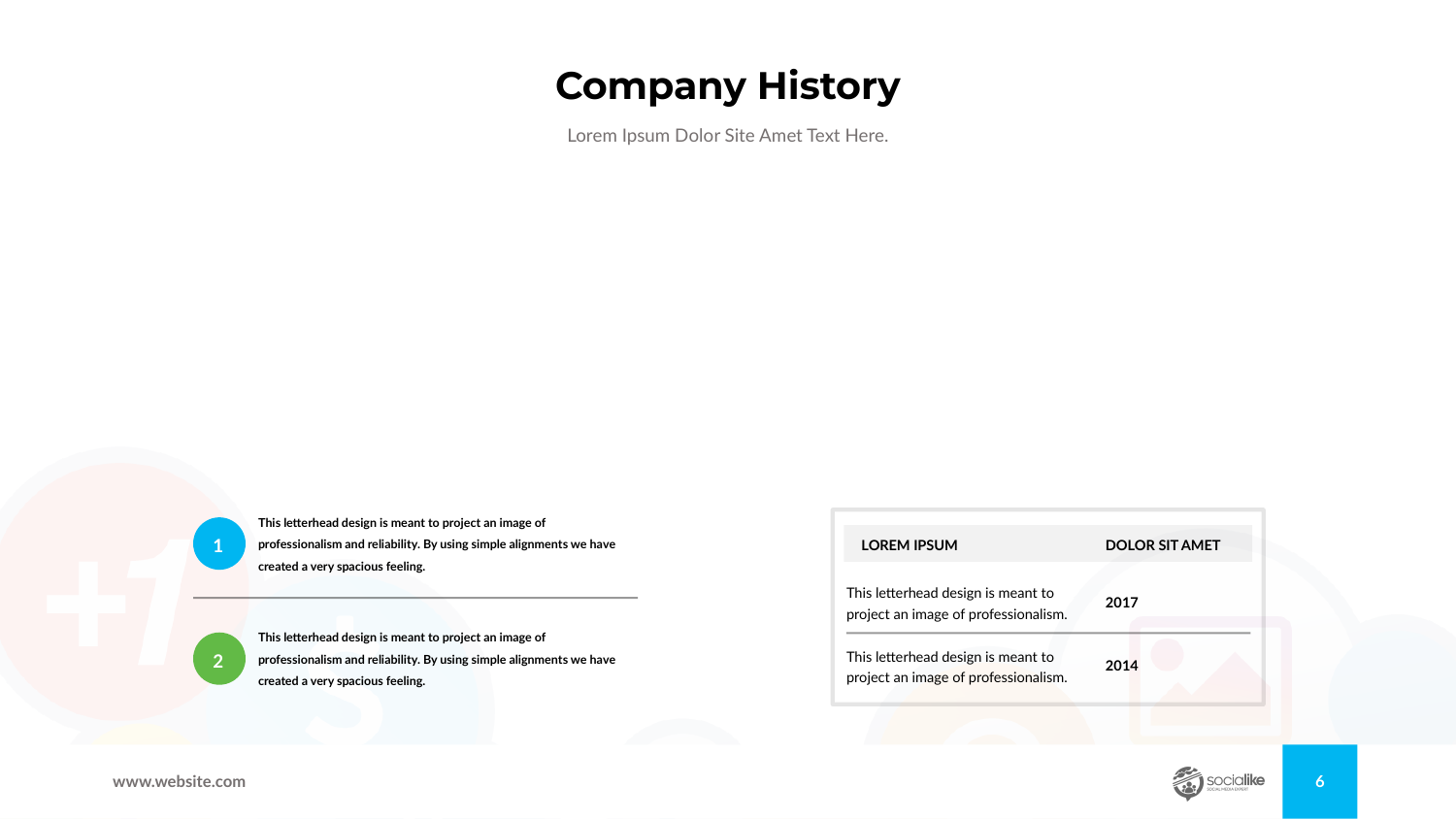

# Company History
Lorem Ipsum Dolor Site Amet Text Here.

This letterhead design is meant to project an image of professionalism and reliability. By using simple alignments we have created a very spacious feeling.

1

LOREM IPSUM
DOLOR SIT AMET
This letterhead design is meant to project an image of professionalism.
2017
This letterhead design is meant to project an image of professionalism and reliability. By using simple alignments we have created a very spacious feeling.

2
This letterhead design is meant to project an image of professionalism.
2014
6
www.website.com